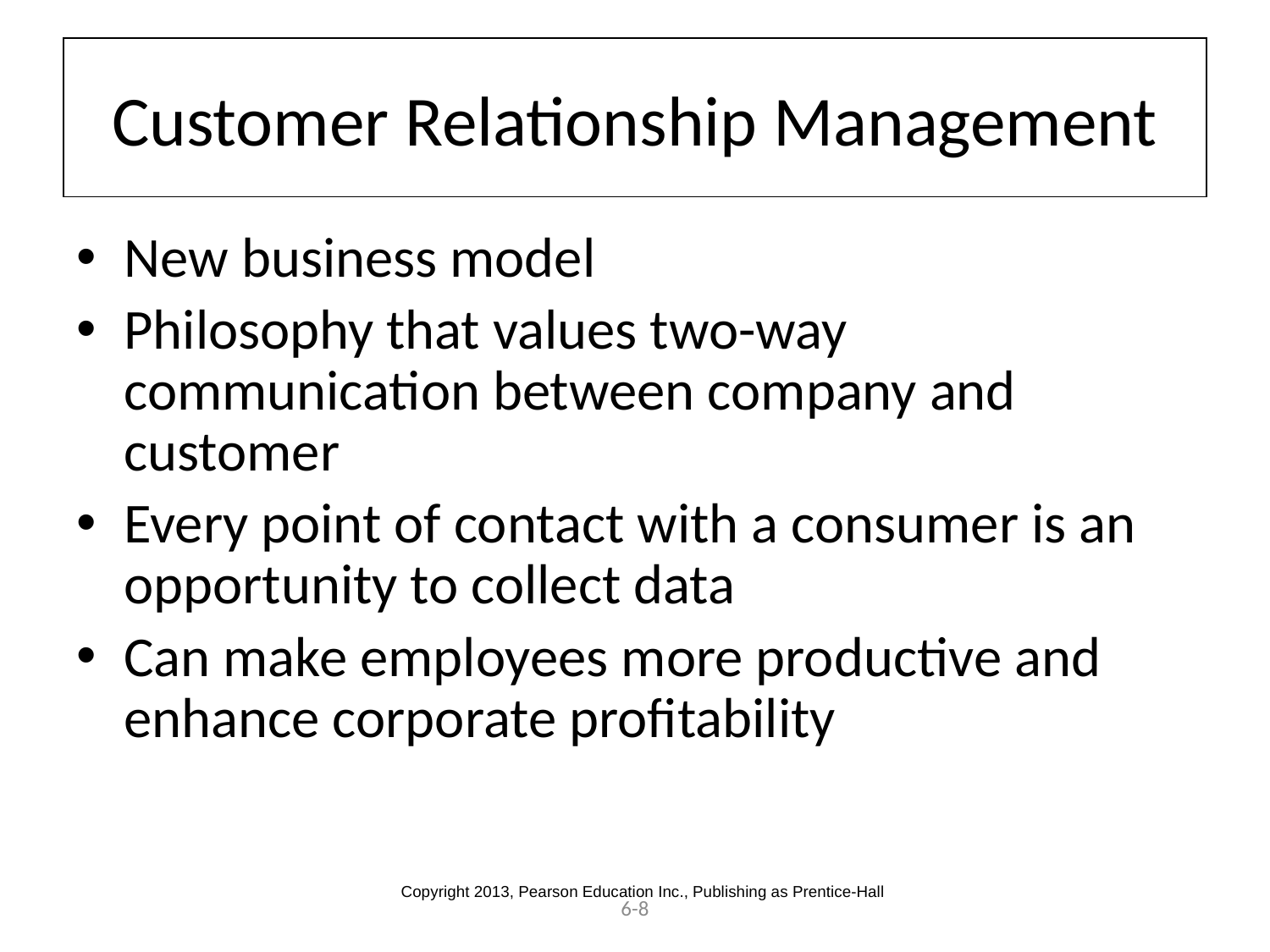

# Customer Relationship Management
New business model
Philosophy that values two-way communication between company and customer
Every point of contact with a consumer is an opportunity to collect data
Can make employees more productive and enhance corporate profitability
Copyright 2013, Pearson Education Inc., Publishing as Prentice-Hall

6-8